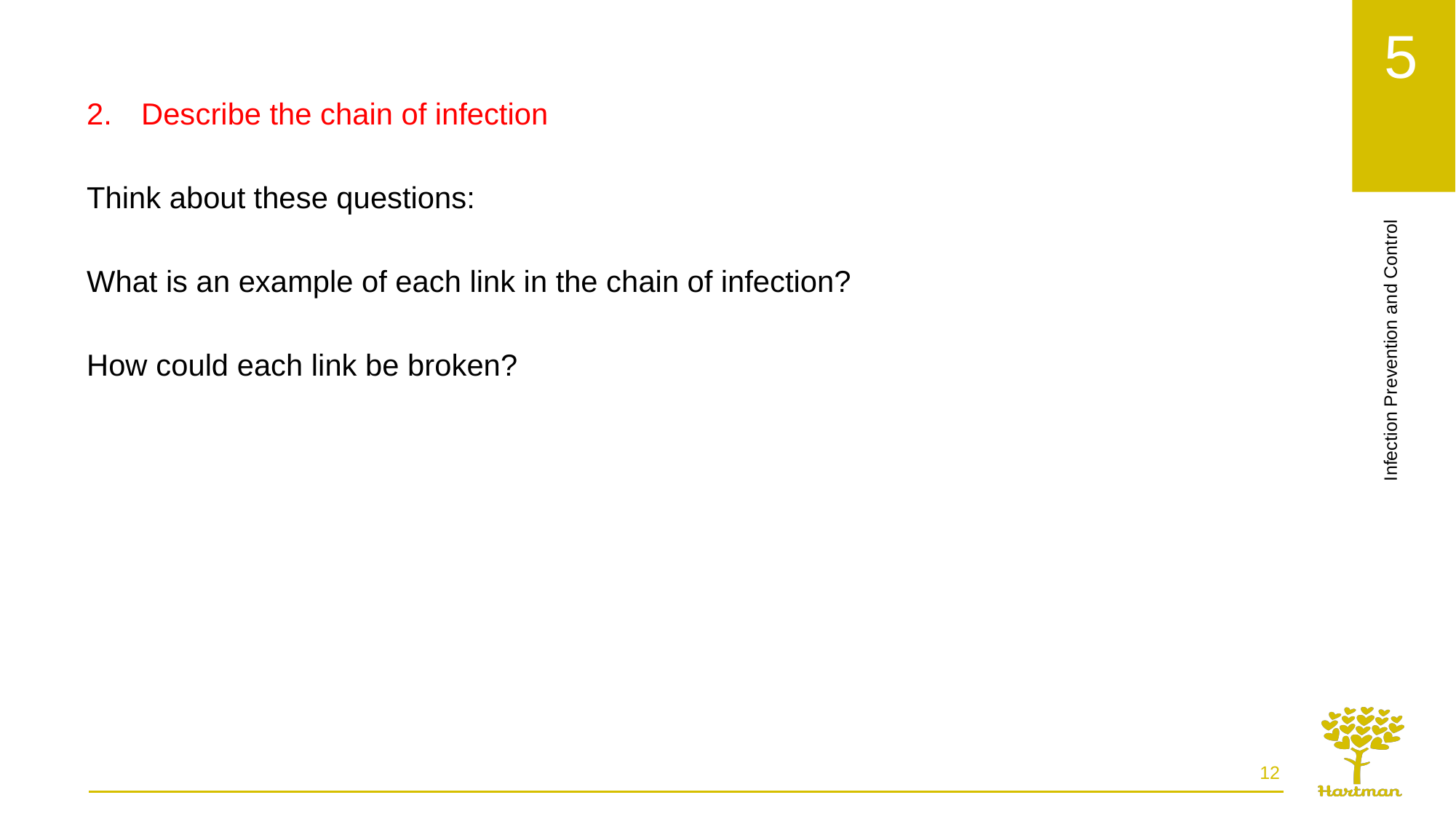

Describe the chain of infection

Think about these questions:

What is an example of each link in the chain of infection?

How could each link be broken?

12